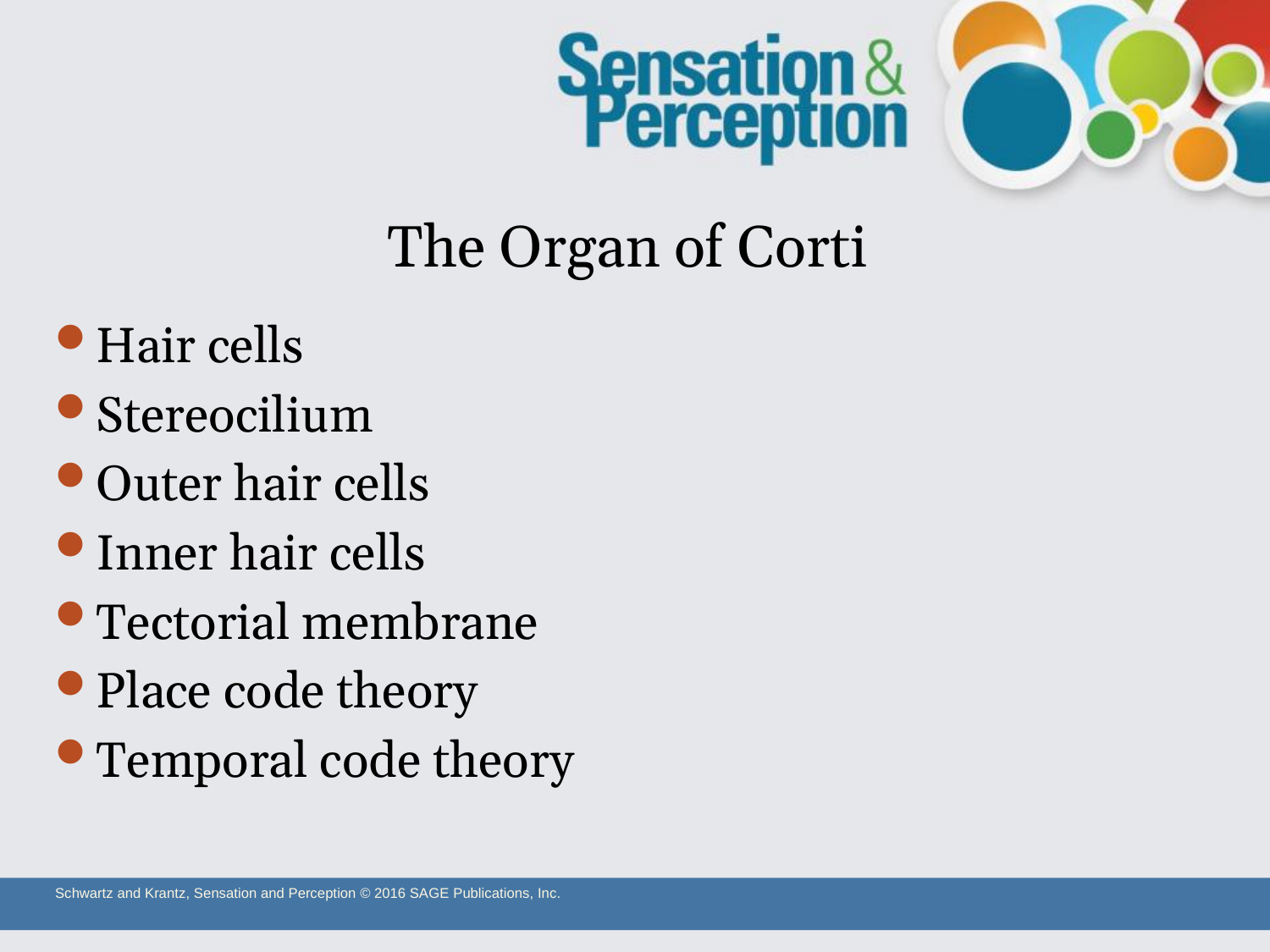

# The Organ of Corti
Hair cells
Stereocilium
Outer hair cells
Inner hair cells
Tectorial membrane
Place code theory
Temporal code theory
Schwartz and Krantz, Sensation and Perception © 2016 SAGE Publications, Inc.